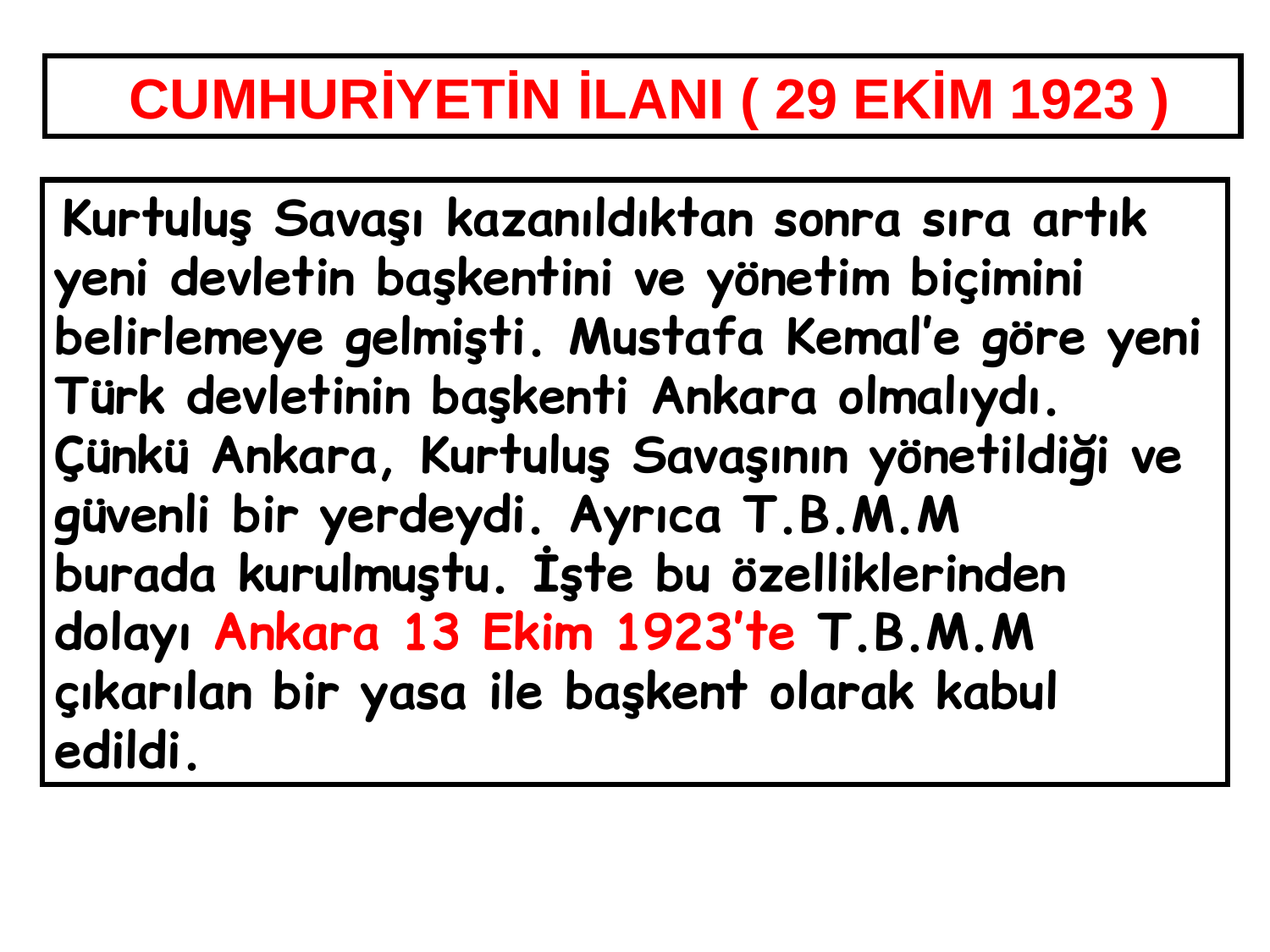

CUMHURİYETİN İLANI ( 29 EKİM 1923 )
 Kurtuluş Savaşı kazanıldıktan sonra sıra artık yeni devletin başkentini ve yönetim biçimini
belirlemeye gelmişti. Mustafa Kemal’e göre yeni Türk devletinin başkenti Ankara olmalıydı.
Çünkü Ankara, Kurtuluş Savaşının yönetildiği ve güvenli bir yerdeydi. Ayrıca T.B.M.M
burada kurulmuştu. İşte bu özelliklerinden dolayı Ankara 13 Ekim 1923’te T.B.M.M
çıkarılan bir yasa ile başkent olarak kabul edildi.